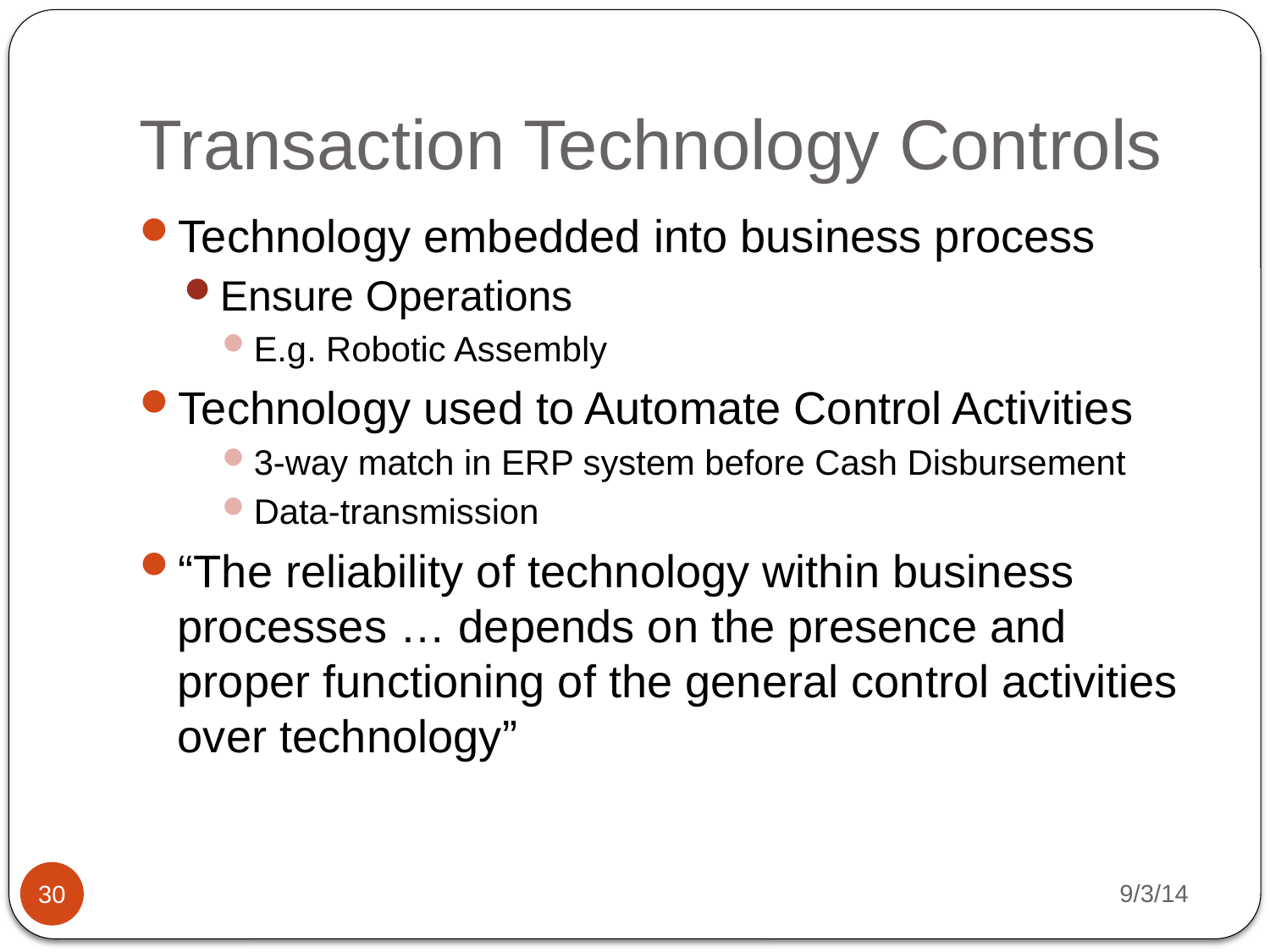

# Transaction Technology Controls
Technology embedded into business process
Ensure Operations
E.g. Robotic Assembly
Technology used to Automate Control Activities
3-way match in ERP system before Cash Disbursement
Data-transmission
“The reliability of technology within business processes … depends on the presence and proper functioning of the general control activities over technology”

9/3/14
30